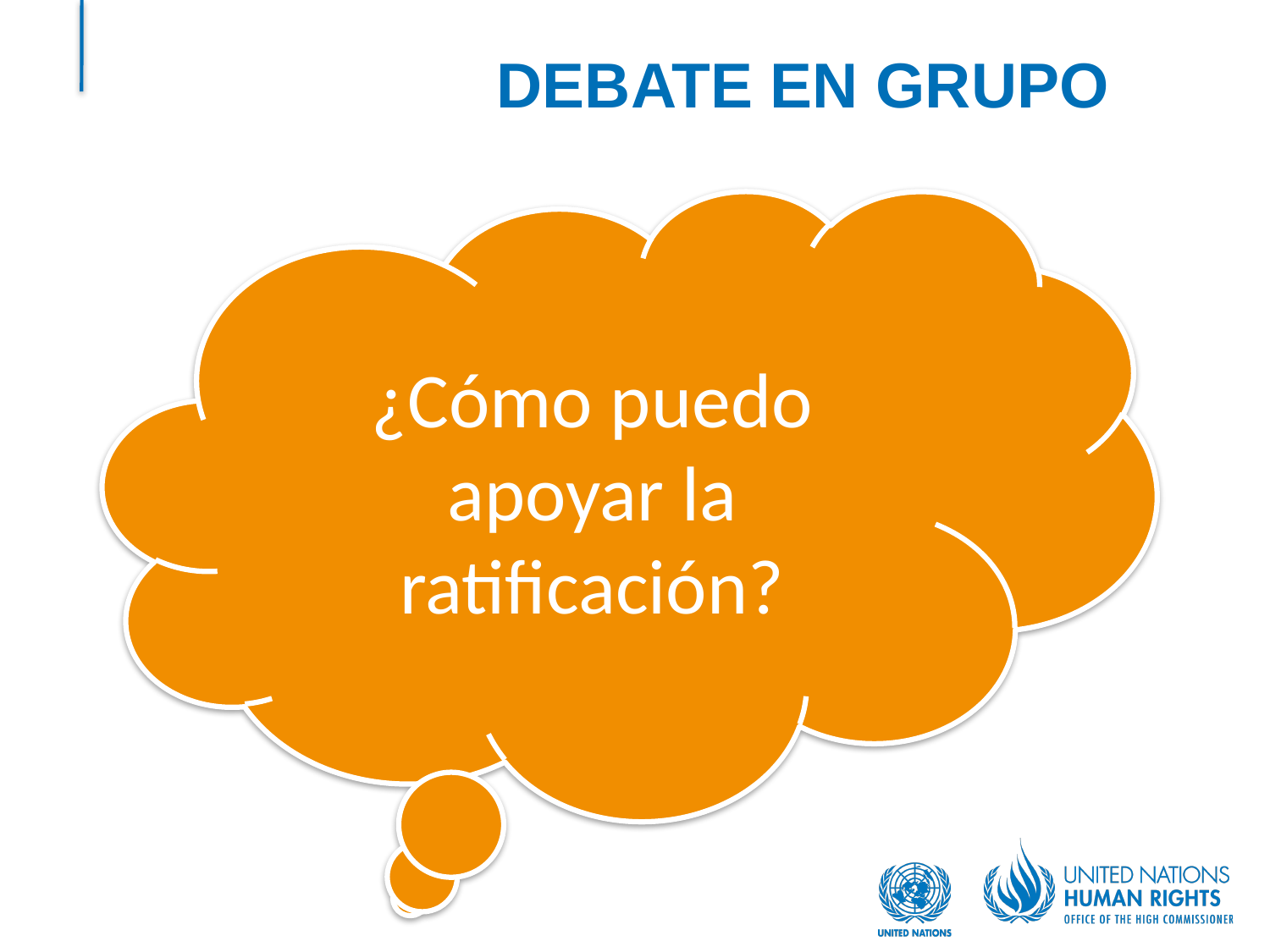

# DEBATE EN GRUPO
¿Cómo puedo apoyar la ratificación?